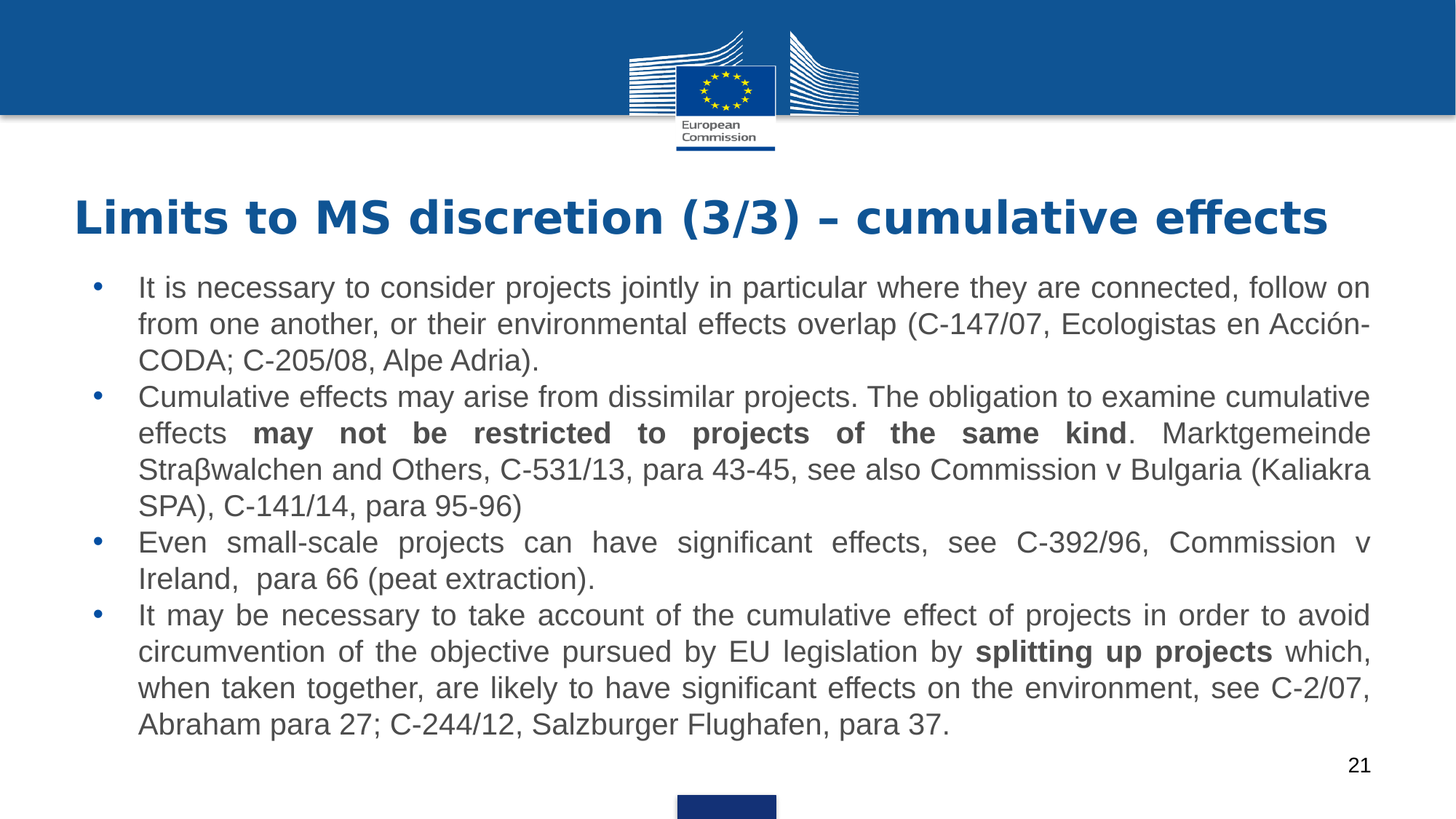

# Limits to MS discretion (3/3) – cumulative effects
It is necessary to consider projects jointly in particular where they are connected, follow on from one another, or their environmental effects overlap (C-147/07, Ecologistas en Acción-CODA; C-205/08, Alpe Adria).
Cumulative effects may arise from dissimilar projects. The obligation to examine cumulative effects may not be restricted to projects of the same kind. Marktgemeinde Straβwalchen and Others, C-531/13, para 43-45, see also Commission v Bulgaria (Kaliakra SPA), C-141/14, para 95-96)
Even small-scale projects can have significant effects, see C‑392/96, Commission v Ireland,  para 66 (peat extraction).
It may be necessary to take account of the cumulative effect of projects in order to avoid circumvention of the objective pursued by EU legislation by splitting up projects which, when taken together, are likely to have significant effects on the environment, see C‑2/07, Abraham para 27; C‑244/12, Salzburger Flughafen, para 37.
21